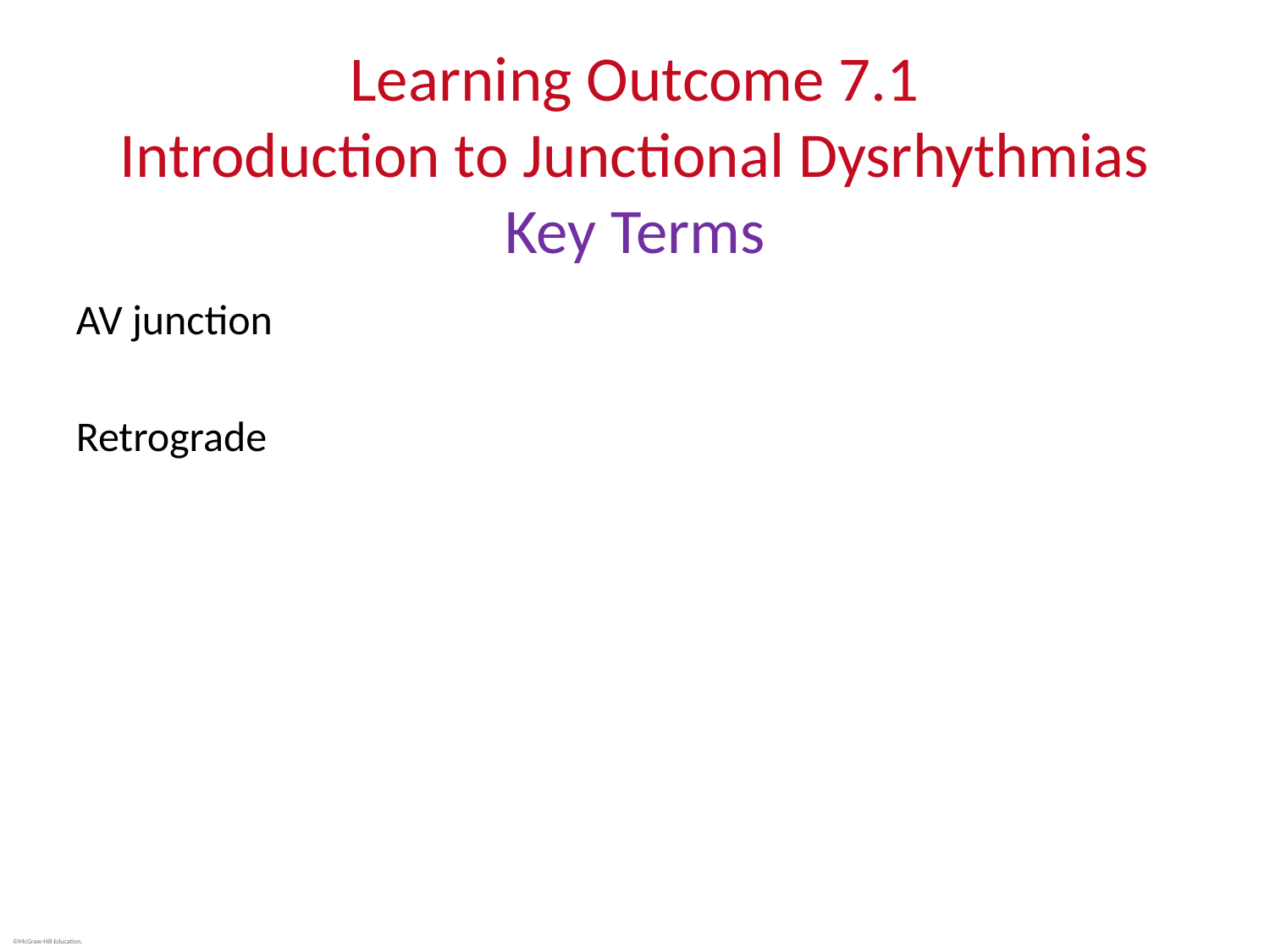

# Learning Outcome 7.1 Introduction to Junctional Dysrhythmias Key Terms
AV junction
Retrograde